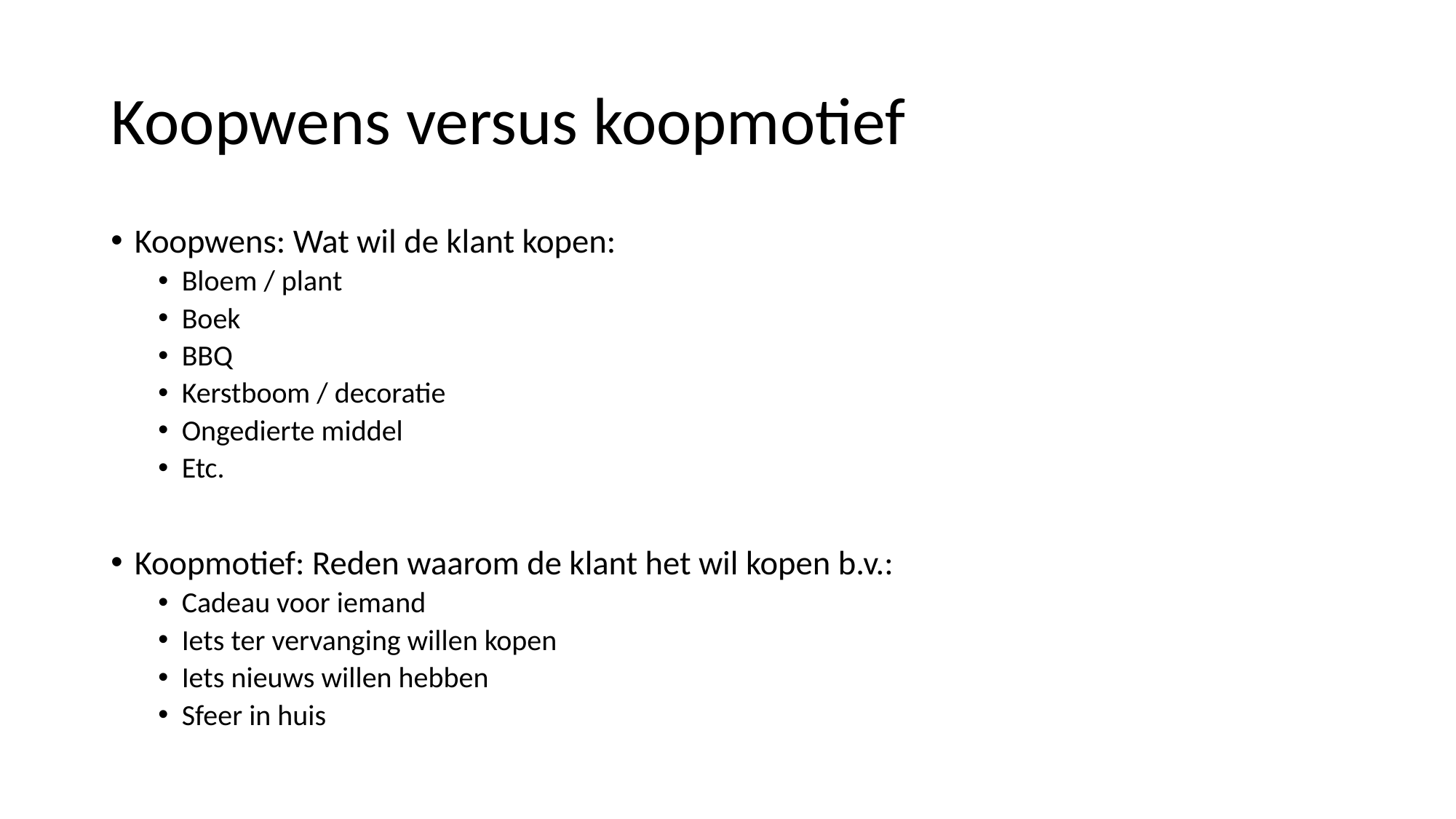

# Koopwens versus koopmotief
Koopwens: Wat wil de klant kopen:
Bloem / plant
Boek
BBQ
Kerstboom / decoratie
Ongedierte middel
Etc.

Koopmotief: Reden waarom de klant het wil kopen b.v.:
Cadeau voor iemand
Iets ter vervanging willen kopen
Iets nieuws willen hebben
Sfeer in huis